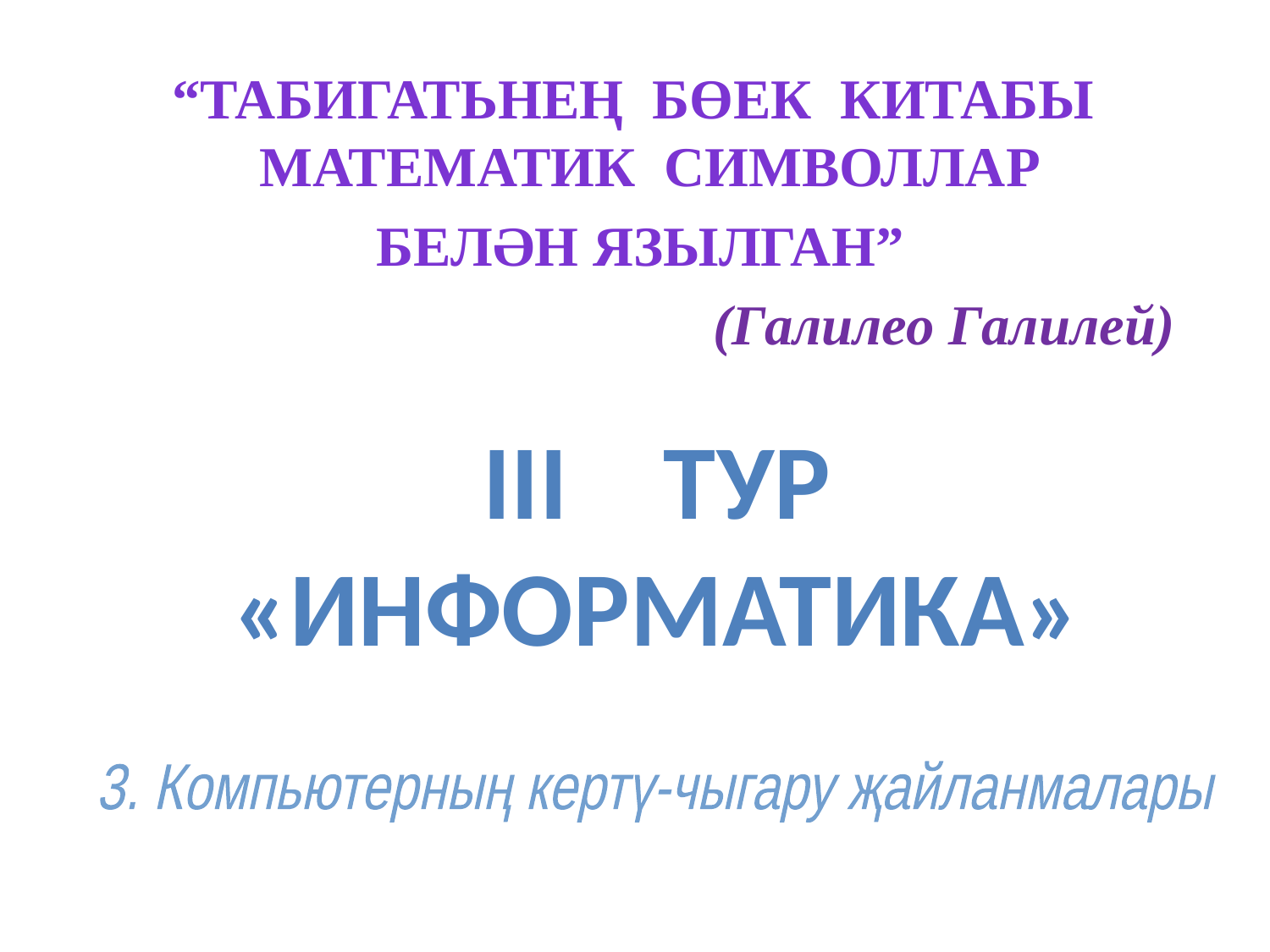

“Табигатьнең  бөек  китабы математик  символлар
  белән язылган”
                                             (Галилео Галилей)

# III    тур «ИНФОРматика»

3. Компьютерның кертү-чыгару җайланмалары